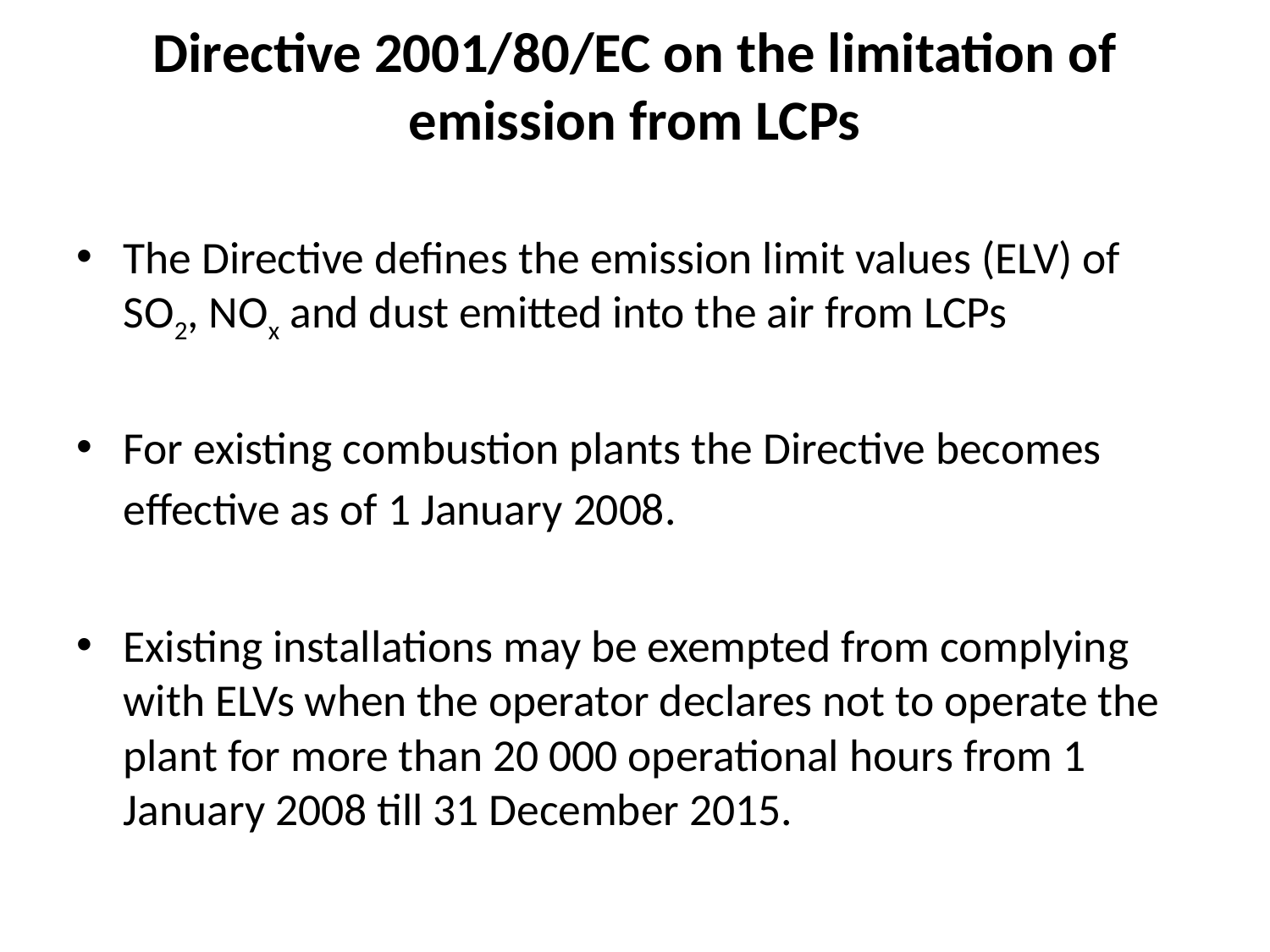

# Directive 2001/80/EC on the limitation of emission from LCPs
The Directive defines the emission limit values (ELV) of SO2, NOx and dust emitted into the air from LCPs

For existing combustion plants the Directive becomes effective as of 1 January 2008.

Existing installations may be exempted from complying with ELVs when the operator declares not to operate the plant for more than 20 000 operational hours from 1 January 2008 till 31 December 2015.